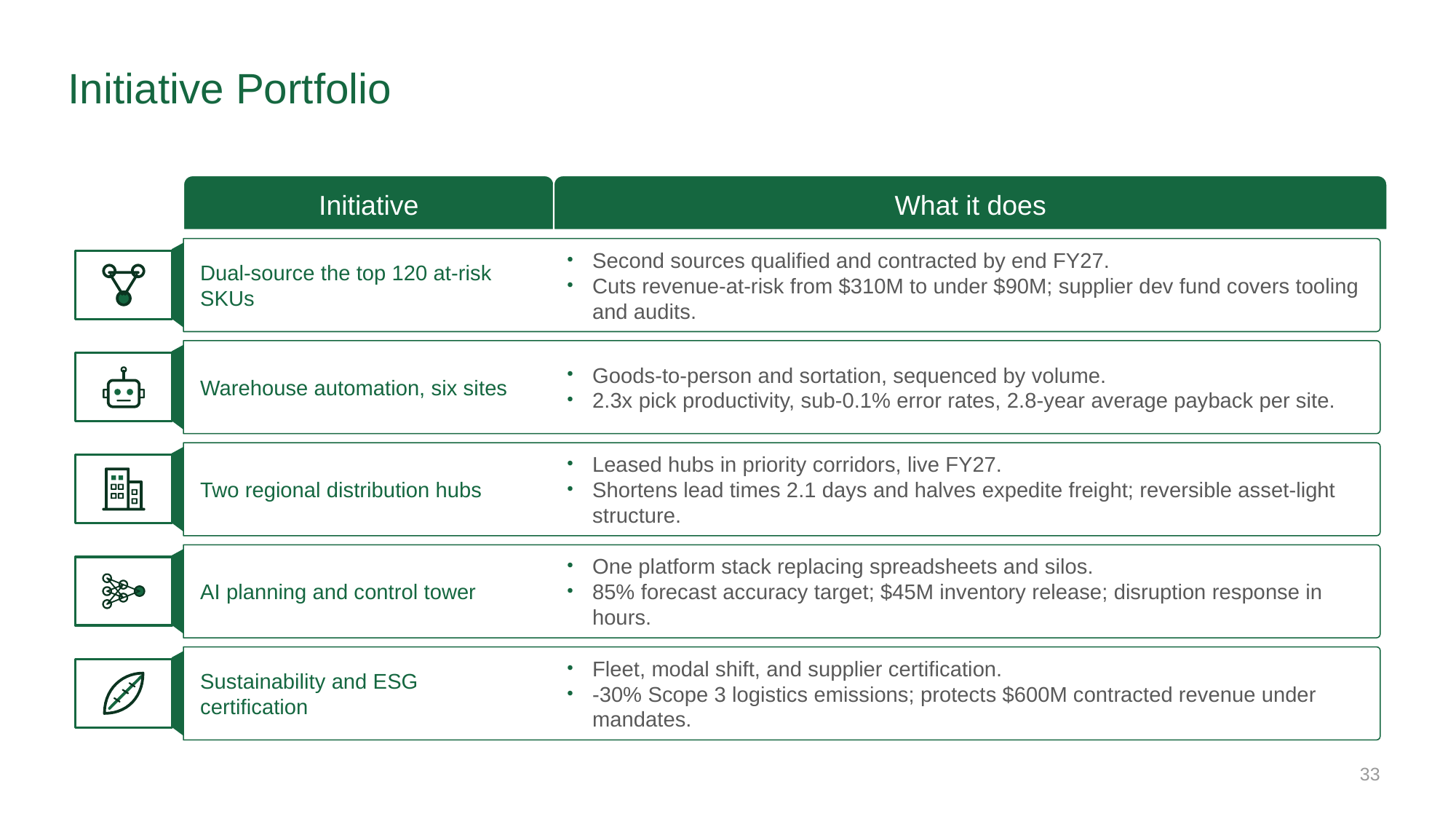

# Initiative Portfolio

Initiative
What it does
Dual-source the top 120 at-risk SKUs
Second sources qualified and contracted by end FY27.
Cuts revenue-at-risk from $310M to under $90M; supplier dev fund covers tooling and audits.

Warehouse automation, six sites
Goods-to-person and sortation, sequenced by volume.
2.3x pick productivity, sub-0.1% error rates, 2.8-year average payback per site.

Two regional distribution hubs
Leased hubs in priority corridors, live FY27.
Shortens lead times 2.1 days and halves expedite freight; reversible asset-light structure.

One platform stack replacing spreadsheets and silos.
85% forecast accuracy target; $45M inventory release; disruption response in hours.
AI planning and control tower

Fleet, modal shift, and supplier certification.
-30% Scope 3 logistics emissions; protects $600M contracted revenue under mandates.
Sustainability and ESG certification

33